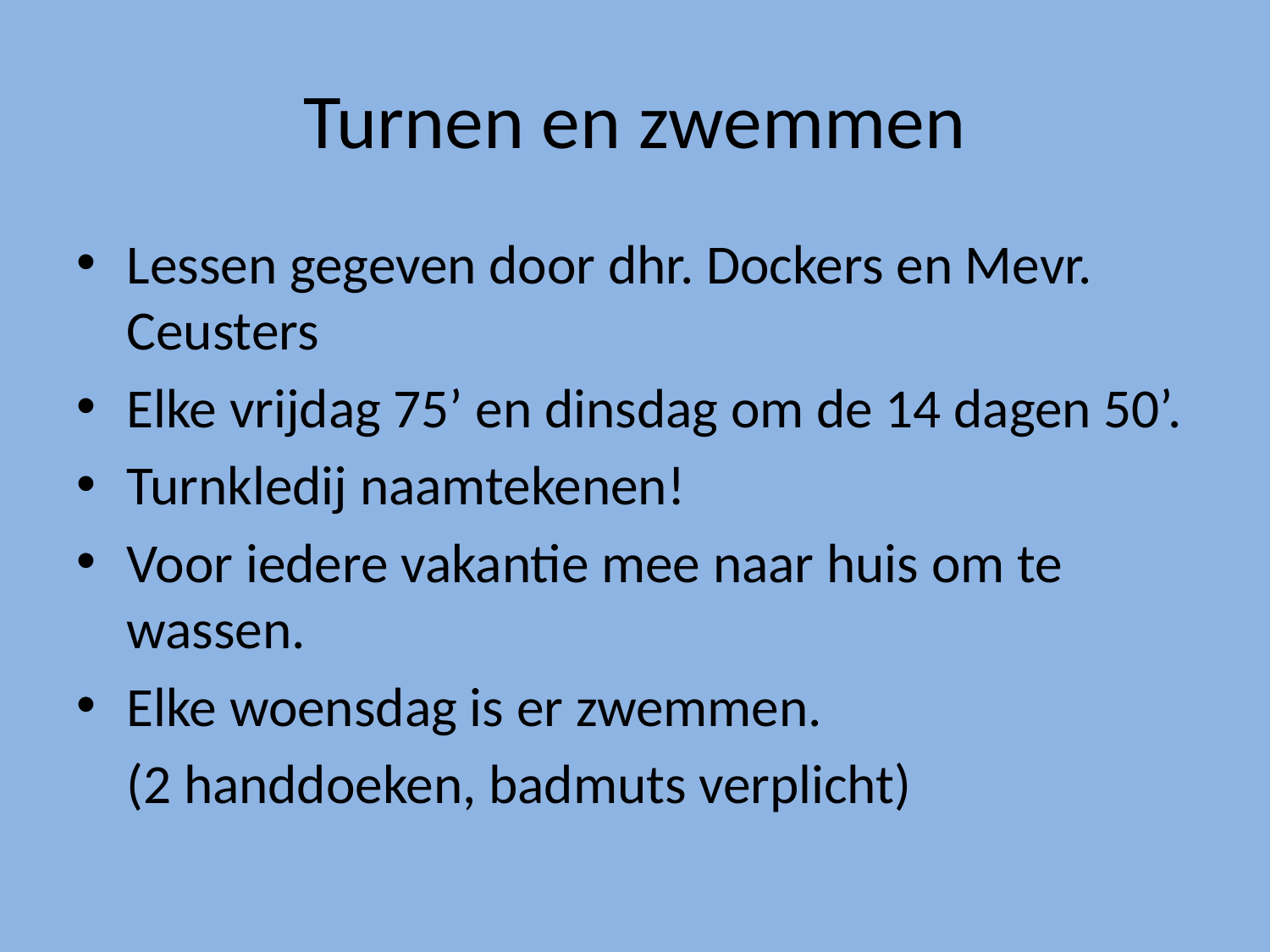

# Turnen en zwemmen
Lessen gegeven door dhr. Dockers en Mevr. Ceusters
Elke vrijdag 75’ en dinsdag om de 14 dagen 50’.
Turnkledij naamtekenen!
Voor iedere vakantie mee naar huis om te wassen.
Elke woensdag is er zwemmen.
	(2 handdoeken, badmuts verplicht)